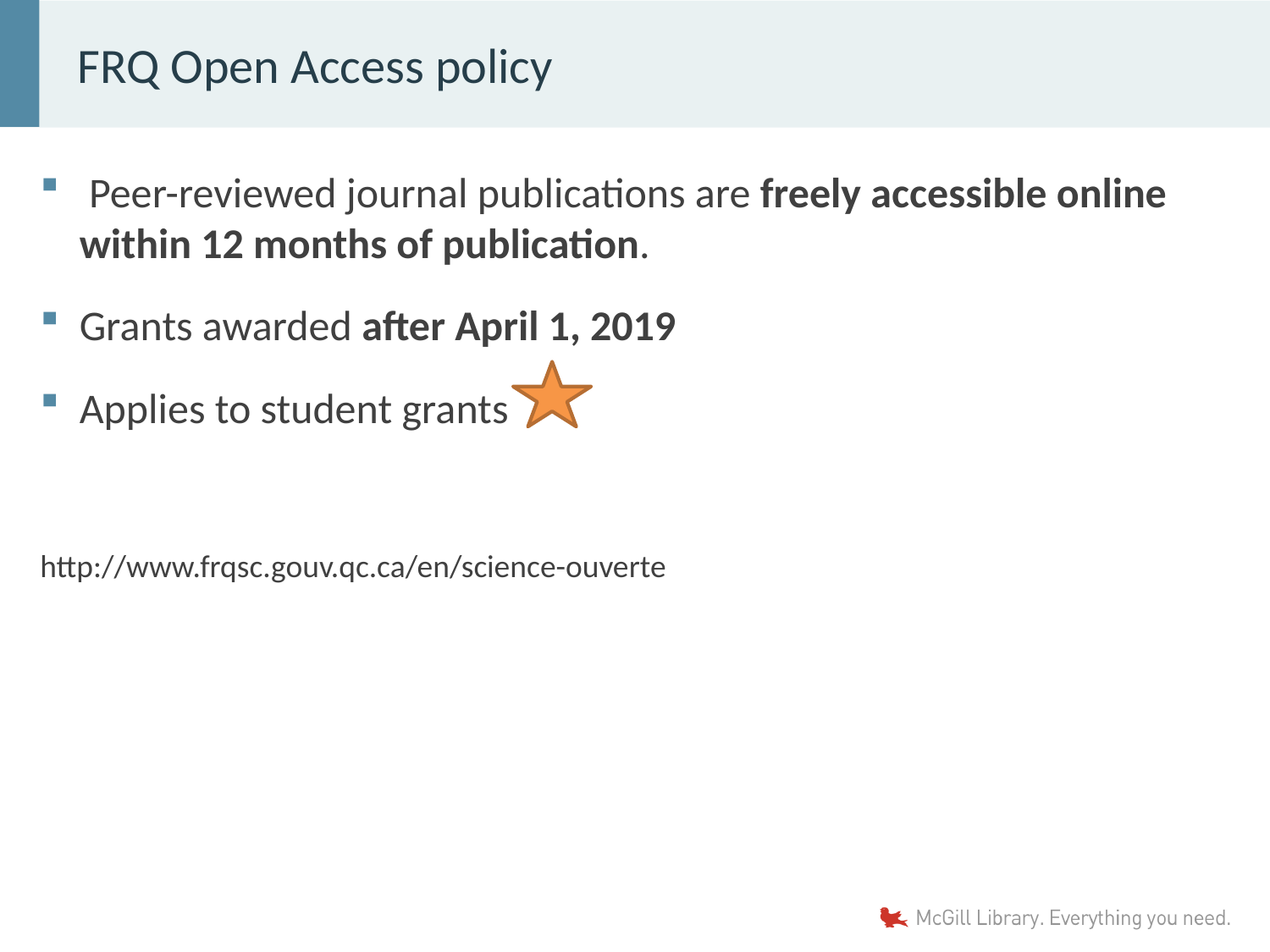

# FRQ Open Access policy
 Peer-reviewed journal publications are freely accessible online within 12 months of publication.
Grants awarded after April 1, 2019
Applies to student grants

http://www.frqsc.gouv.qc.ca/en/science-ouverte